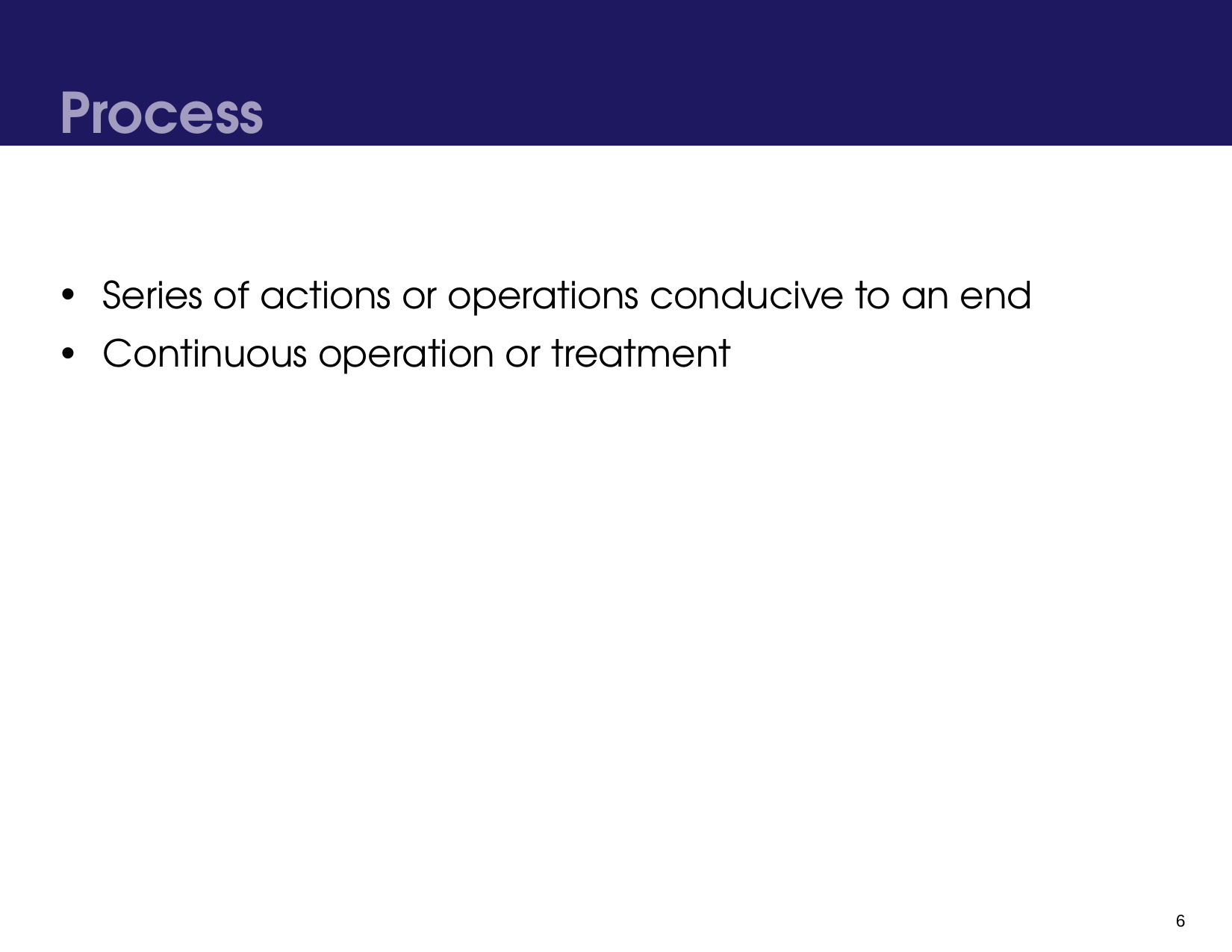

# Process
Series of actions or operations conducive to an end
Continuous operation or treatment
6